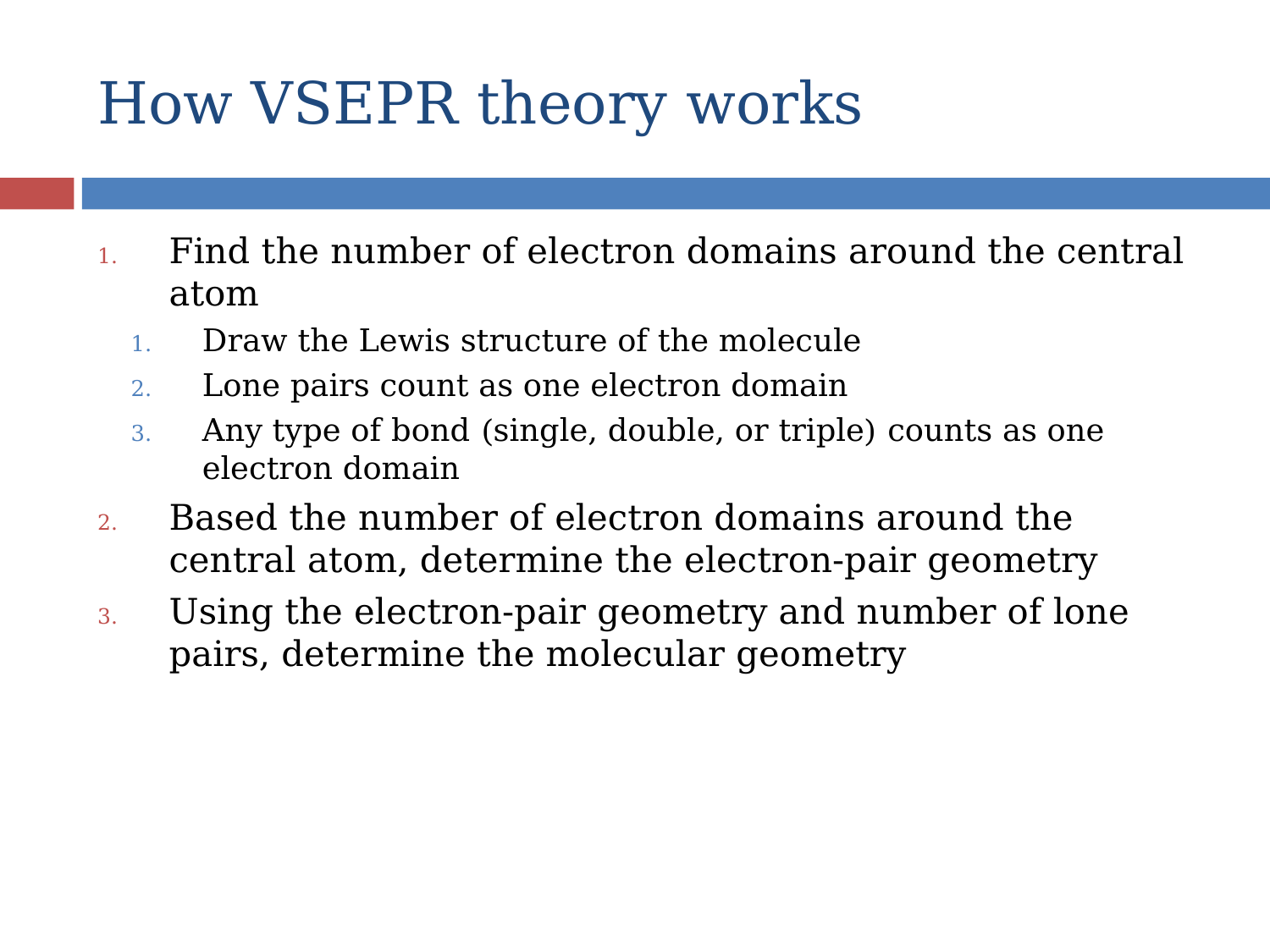

# How VSEPR theory works
Find the number of electron domains around the central atom
Draw the Lewis structure of the molecule
Lone pairs count as one electron domain
Any type of bond (single, double, or triple) counts as one electron domain
Based the number of electron domains around the central atom, determine the electron-pair geometry
Using the electron-pair geometry and number of lone pairs, determine the molecular geometry